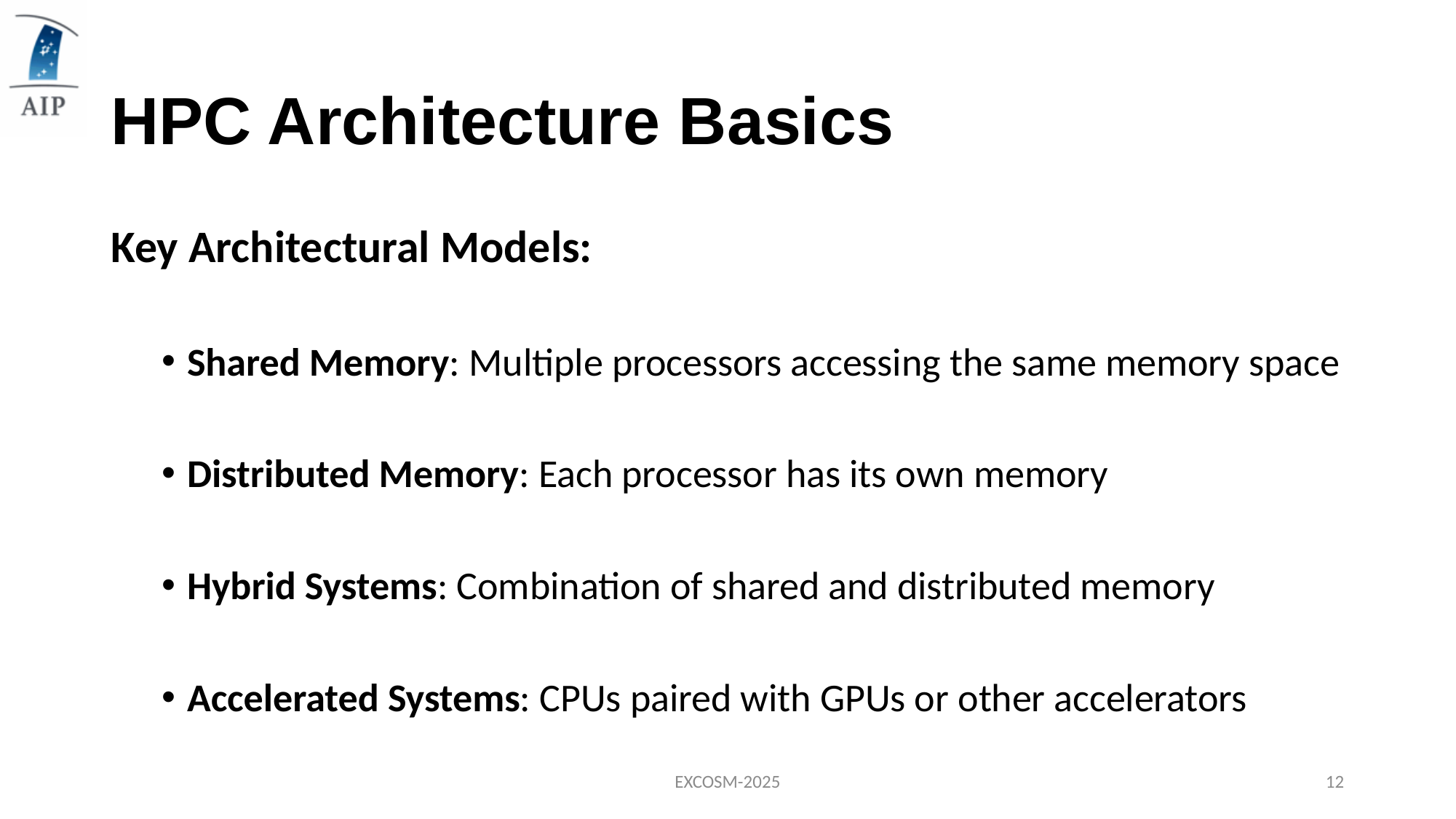

# HPC Architecture Basics
Key Architectural Models:

Shared Memory: Multiple processors accessing the same memory space

Distributed Memory: Each processor has its own memory

Hybrid Systems: Combination of shared and distributed memory

Accelerated Systems: CPUs paired with GPUs or other accelerators
EXCOSM-2025
12